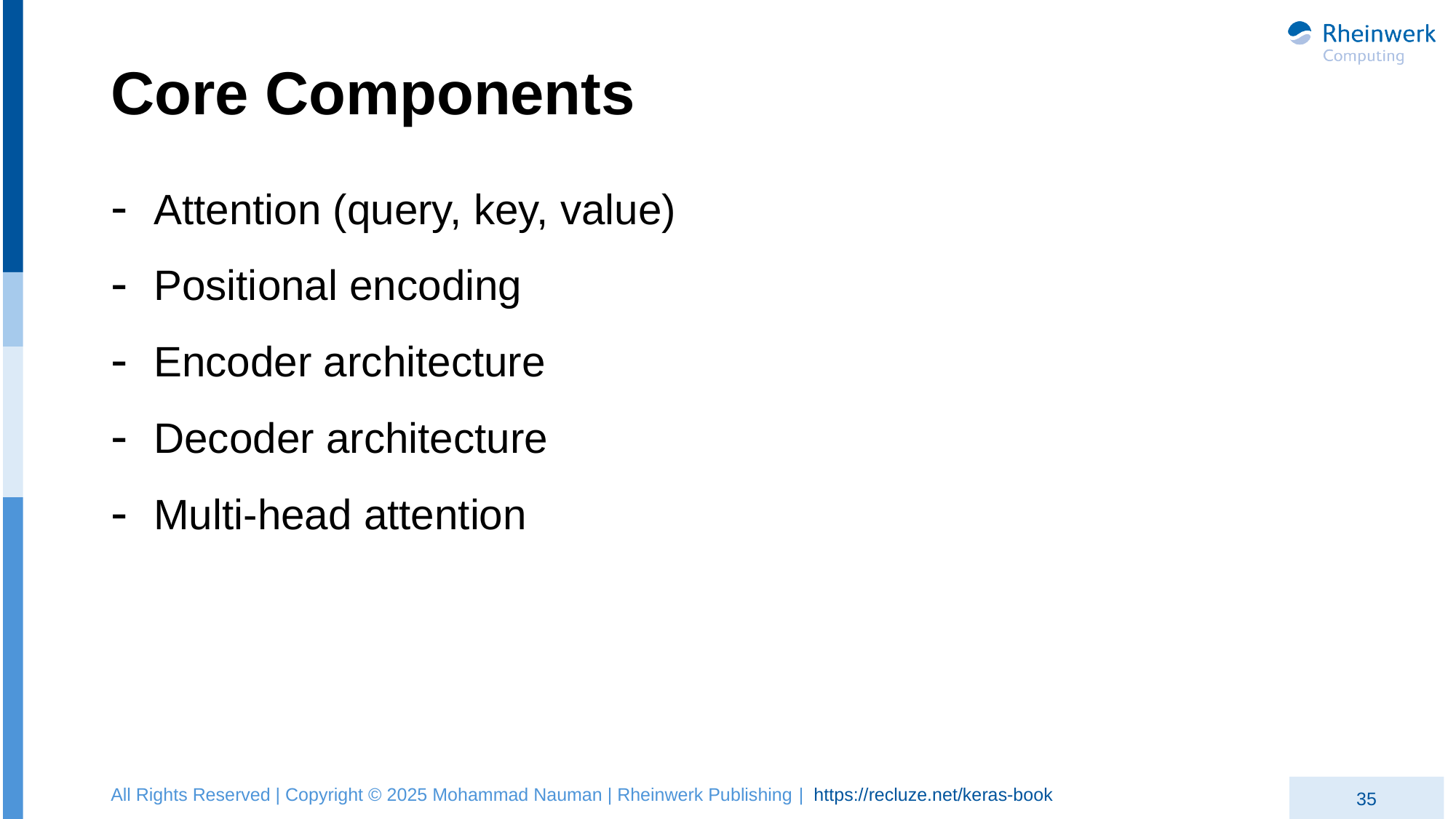

# Core Components
Attention (query, key, value)
Positional encoding
Encoder architecture
Decoder architecture
Multi-head attention